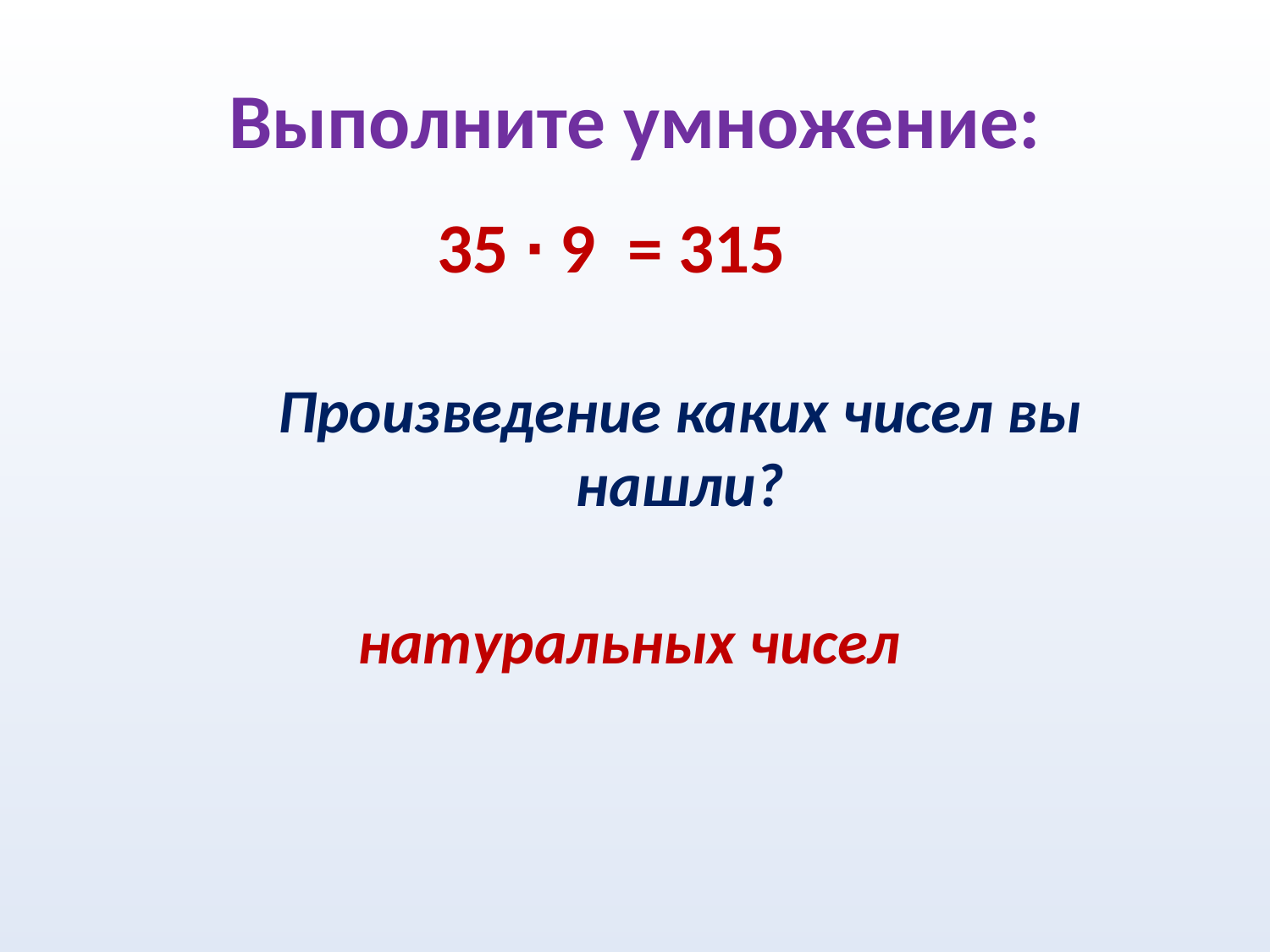

# Выполните умножение:
35 ∙ 9
= 315
Произведение каких чисел вы нашли?
натуральных чисел